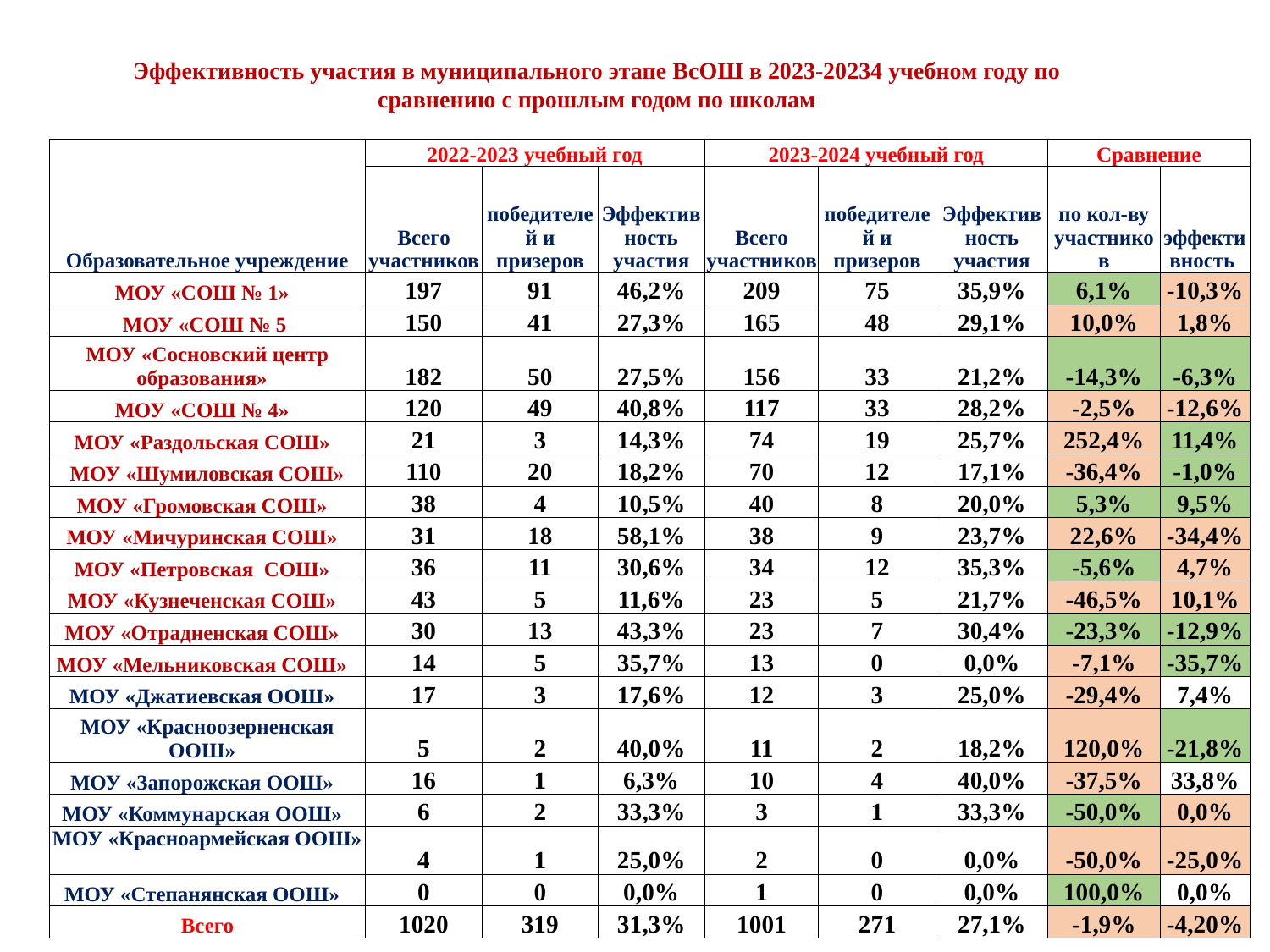

# Эффективность участия в муниципального этапе ВсОШ в 2023-20234 учебном году по сравнению с прошлым годом по школам
| Образовательное учреждение | 2022-2023 учебный год |  |  | 2023-2024 учебный год |  |  | Сравнение |  |
| --- | --- | --- | --- | --- | --- | --- | --- | --- |
|  | Всего участников | победителей и призеров | Эффективность участия | Всего участников | победителей и призеров | Эффективность участия | по кол-ву участников | эффективность |
| МОУ «СОШ № 1» | 197 | 91 | 46,2% | 209 | 75 | 35,9% | 6,1% | -10,3% |
| МОУ «СОШ № 5 | 150 | 41 | 27,3% | 165 | 48 | 29,1% | 10,0% | 1,8% |
| МОУ «Сосновский центр образования» | 182 | 50 | 27,5% | 156 | 33 | 21,2% | -14,3% | -6,3% |
| МОУ «СОШ № 4» | 120 | 49 | 40,8% | 117 | 33 | 28,2% | -2,5% | -12,6% |
| МОУ «Раздольская СОШ» | 21 | 3 | 14,3% | 74 | 19 | 25,7% | 252,4% | 11,4% |
| МОУ «Шумиловская СОШ» | 110 | 20 | 18,2% | 70 | 12 | 17,1% | -36,4% | -1,0% |
| МОУ «Громовская СОШ» | 38 | 4 | 10,5% | 40 | 8 | 20,0% | 5,3% | 9,5% |
| МОУ «Мичуринская СОШ» | 31 | 18 | 58,1% | 38 | 9 | 23,7% | 22,6% | -34,4% |
| МОУ «Петровская СОШ» | 36 | 11 | 30,6% | 34 | 12 | 35,3% | -5,6% | 4,7% |
| МОУ «Кузнеченская СОШ» | 43 | 5 | 11,6% | 23 | 5 | 21,7% | -46,5% | 10,1% |
| МОУ «Отрадненская СОШ» | 30 | 13 | 43,3% | 23 | 7 | 30,4% | -23,3% | -12,9% |
| МОУ «Мельниковская СОШ» | 14 | 5 | 35,7% | 13 | 0 | 0,0% | -7,1% | -35,7% |
| МОУ «Джатиевская ООШ» | 17 | 3 | 17,6% | 12 | 3 | 25,0% | -29,4% | 7,4% |
| МОУ «Красноозерненская ООШ» | 5 | 2 | 40,0% | 11 | 2 | 18,2% | 120,0% | -21,8% |
| МОУ «Запорожская ООШ» | 16 | 1 | 6,3% | 10 | 4 | 40,0% | -37,5% | 33,8% |
| МОУ «Коммунарская ООШ» | 6 | 2 | 33,3% | 3 | 1 | 33,3% | -50,0% | 0,0% |
| МОУ «Красноармейская ООШ» | 4 | 1 | 25,0% | 2 | 0 | 0,0% | -50,0% | -25,0% |
| МОУ «Степанянская ООШ» | 0 | 0 | 0,0% | 1 | 0 | 0,0% | 100,0% | 0,0% |
| Всего | 1020 | 319 | 31,3% | 1001 | 271 | 27,1% | -1,9% | -4,20% |